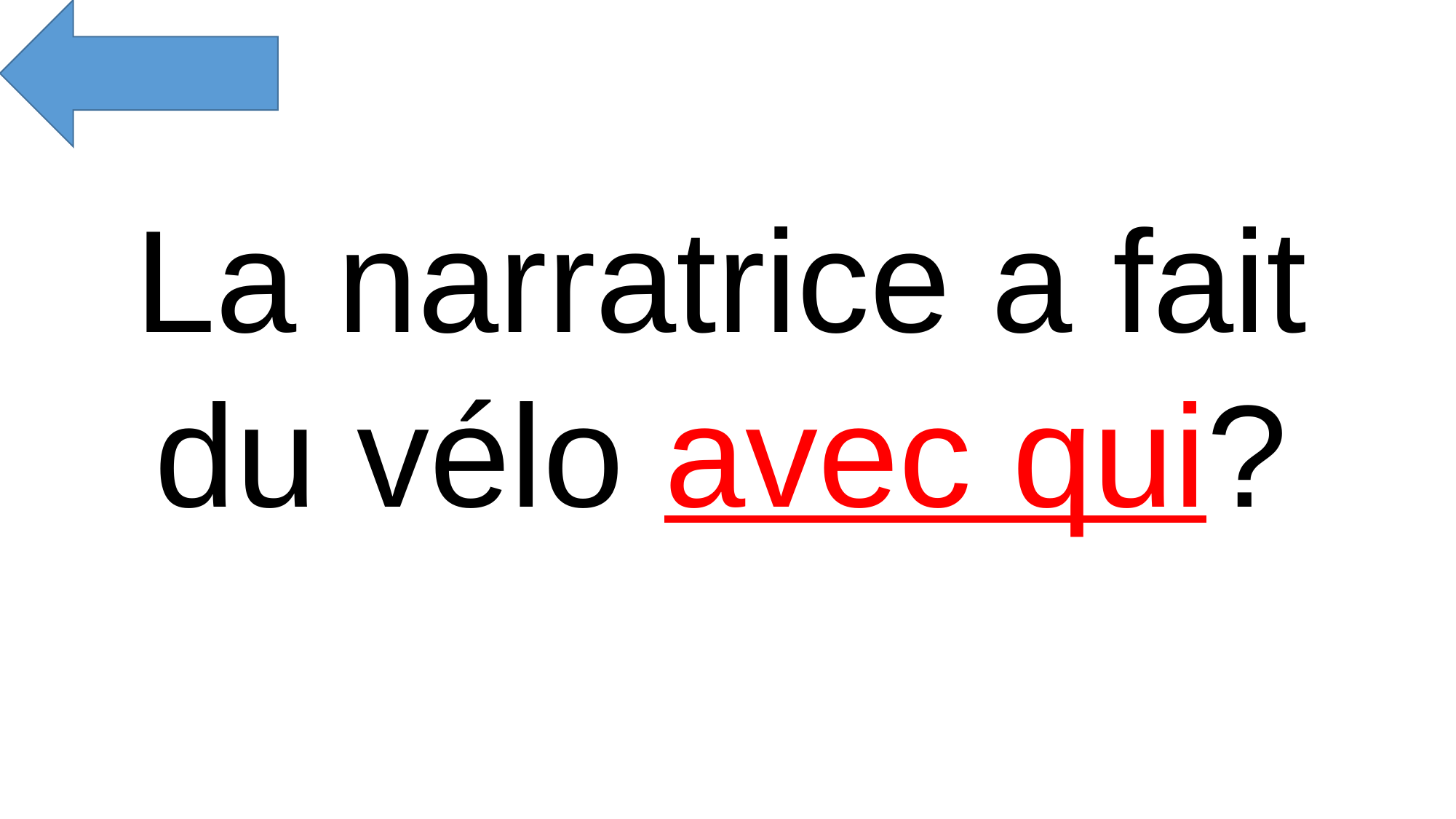

La narratrice a fait du vélo avec qui?